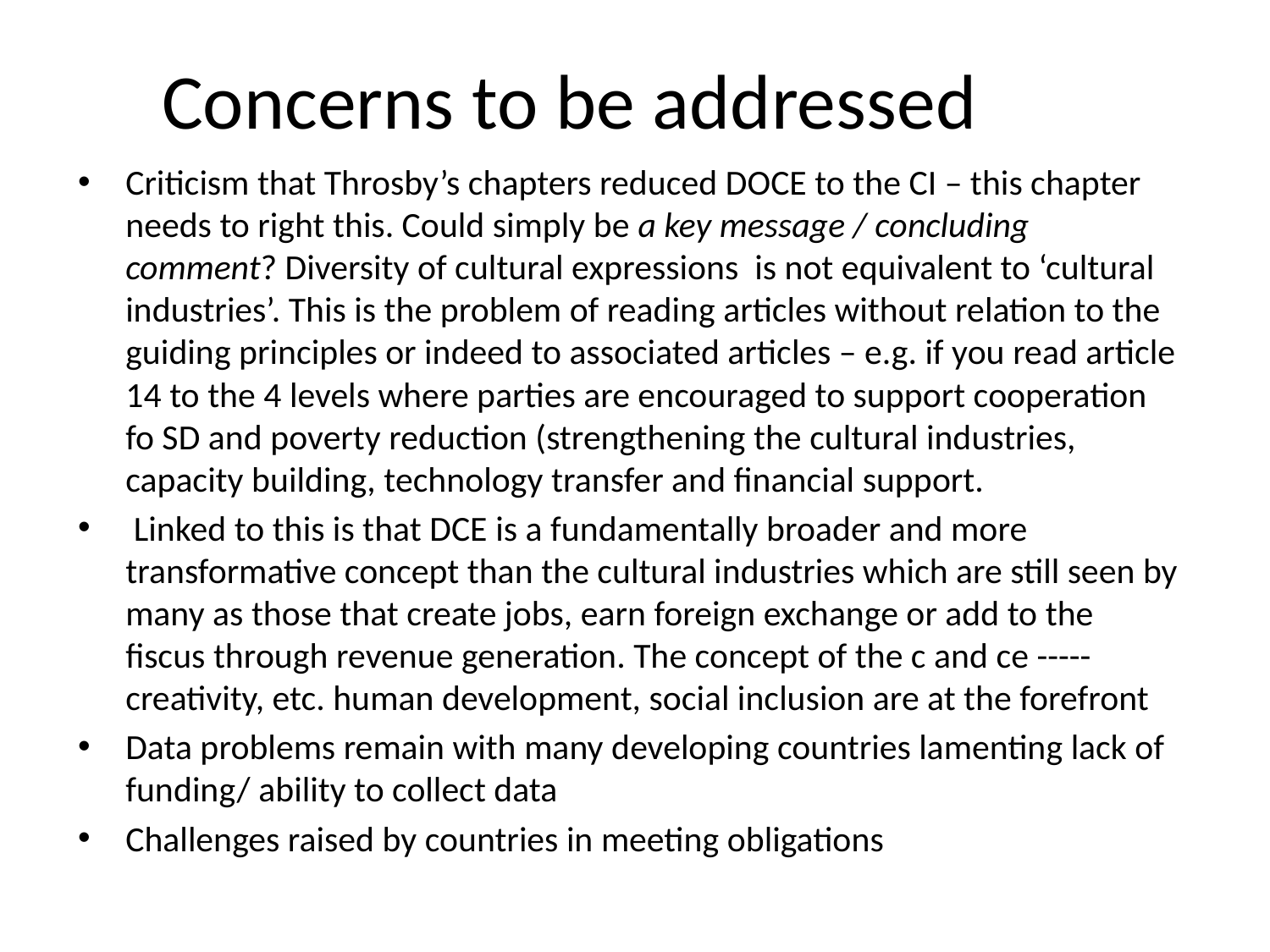

# Concerns to be addressed

Criticism that Throsby’s chapters reduced DOCE to the CI – this chapter needs to right this. Could simply be a key message / concluding comment? Diversity of cultural expressions  is not equivalent to ‘cultural industries’. This is the problem of reading articles without relation to the guiding principles or indeed to associated articles – e.g. if you read article 14 to the 4 levels where parties are encouraged to support cooperation fo SD and poverty reduction (strengthening the cultural industries, capacity building, technology transfer and financial support.
 Linked to this is that DCE is a fundamentally broader and more transformative concept than the cultural industries which are still seen by many as those that create jobs, earn foreign exchange or add to the fiscus through revenue generation. The concept of the c and ce ----- creativity, etc. human development, social inclusion are at the forefront
Data problems remain with many developing countries lamenting lack of funding/ ability to collect data
Challenges raised by countries in meeting obligations